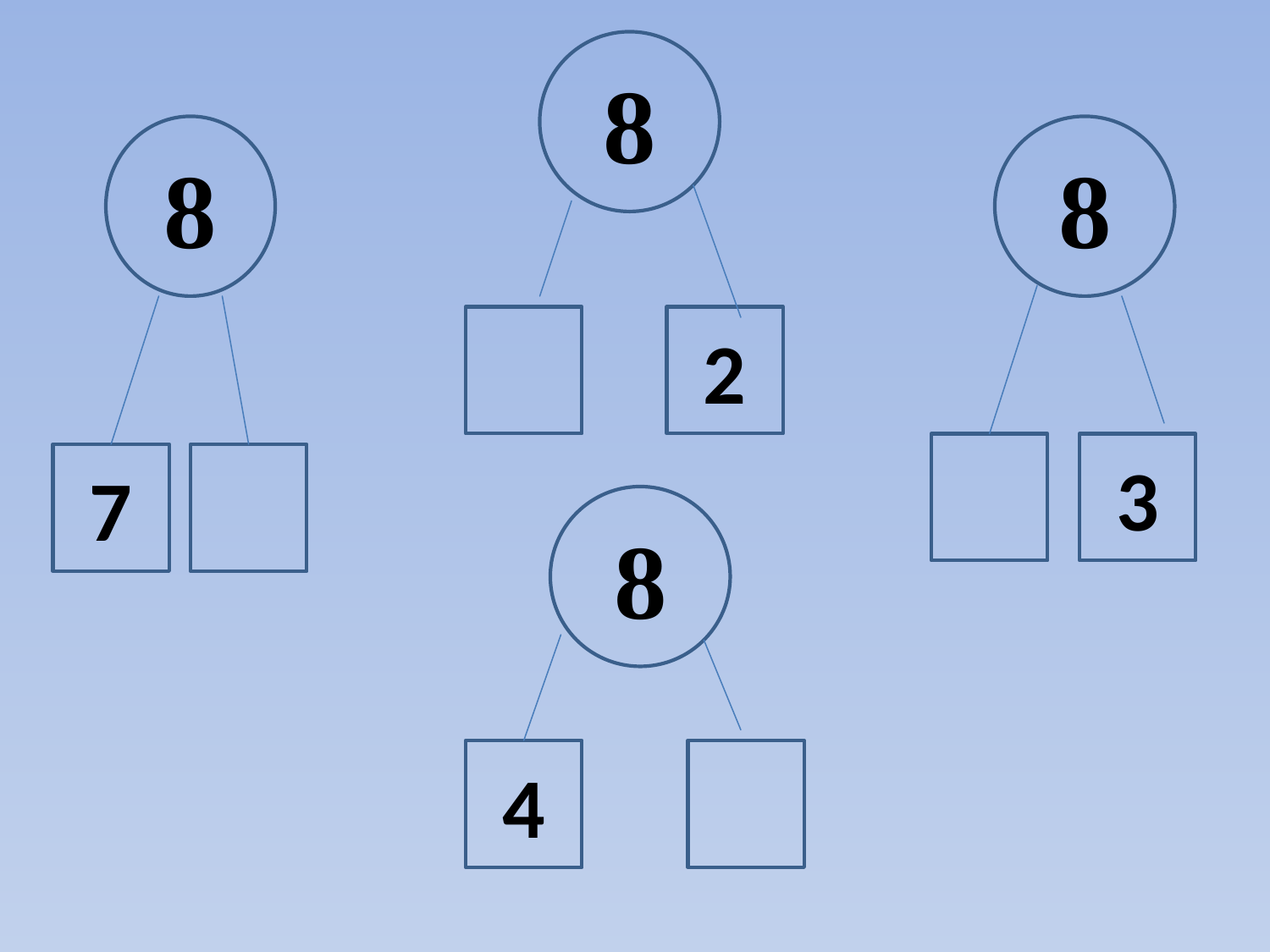

8
8
8

2

3
7

8
4